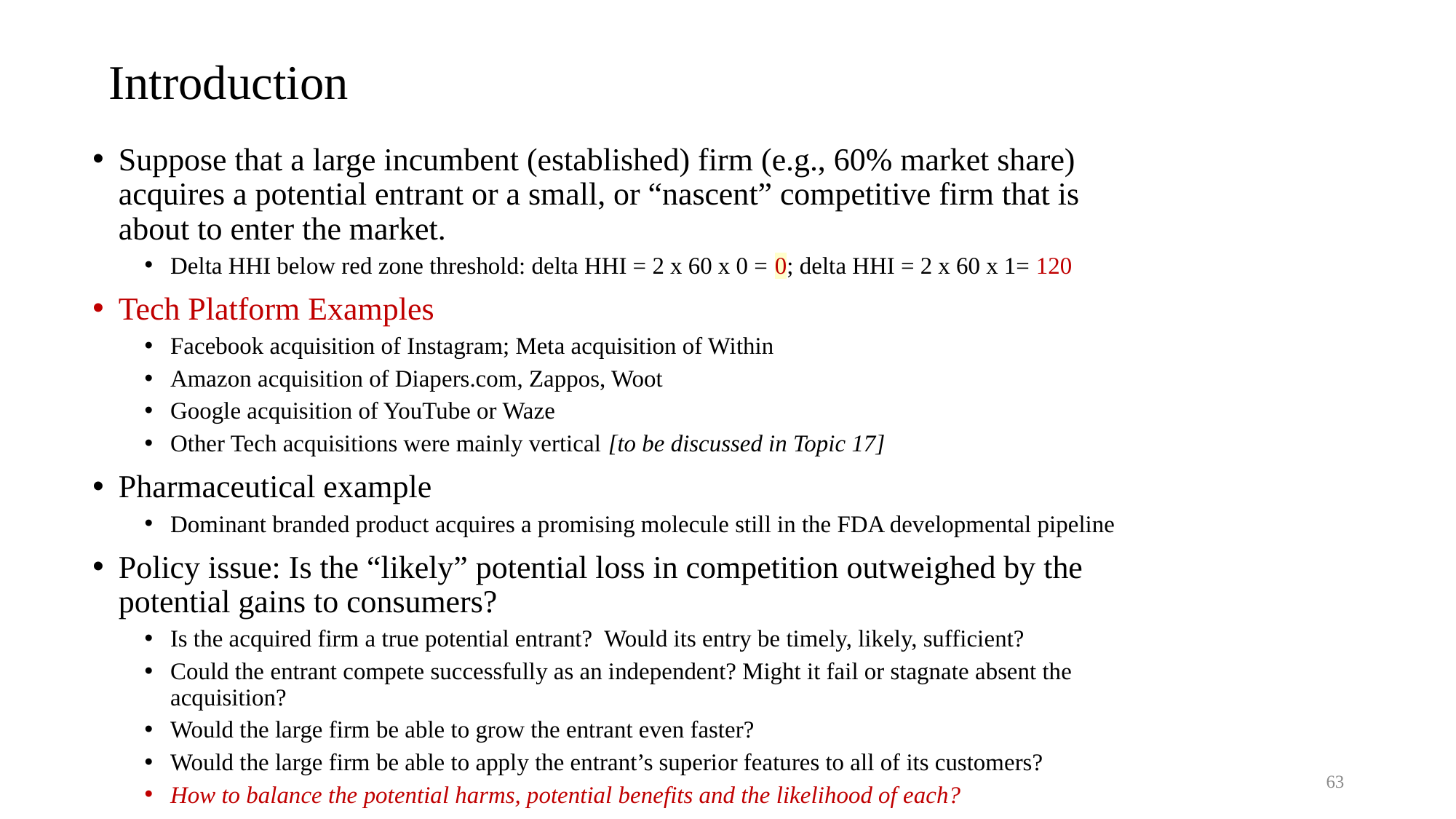

# Introduction
Suppose that a large incumbent (established) firm (e.g., 60% market share) acquires a potential entrant or a small, or “nascent” competitive firm that is about to enter the market.
Delta HHI below red zone threshold: delta HHI = 2 x 60 x 0 = 0; delta HHI = 2 x 60 x 1= 120
Tech Platform Examples
Facebook acquisition of Instagram; Meta acquisition of Within
Amazon acquisition of Diapers.com, Zappos, Woot
Google acquisition of YouTube or Waze
Other Tech acquisitions were mainly vertical [to be discussed in Topic 17]
Pharmaceutical example
Dominant branded product acquires a promising molecule still in the FDA developmental pipeline
Policy issue: Is the “likely” potential loss in competition outweighed by the
potential gains to consumers?
Is the acquired firm a true potential entrant?  Would its entry be timely, likely, sufficient?
Could the entrant compete successfully as an independent? Might it fail or stagnate absent the acquisition?
Would the large firm be able to grow the entrant even faster?
Would the large firm be able to apply the entrant’s superior features to all of its customers?
How to balance the potential harms, potential benefits and the likelihood of each?
63